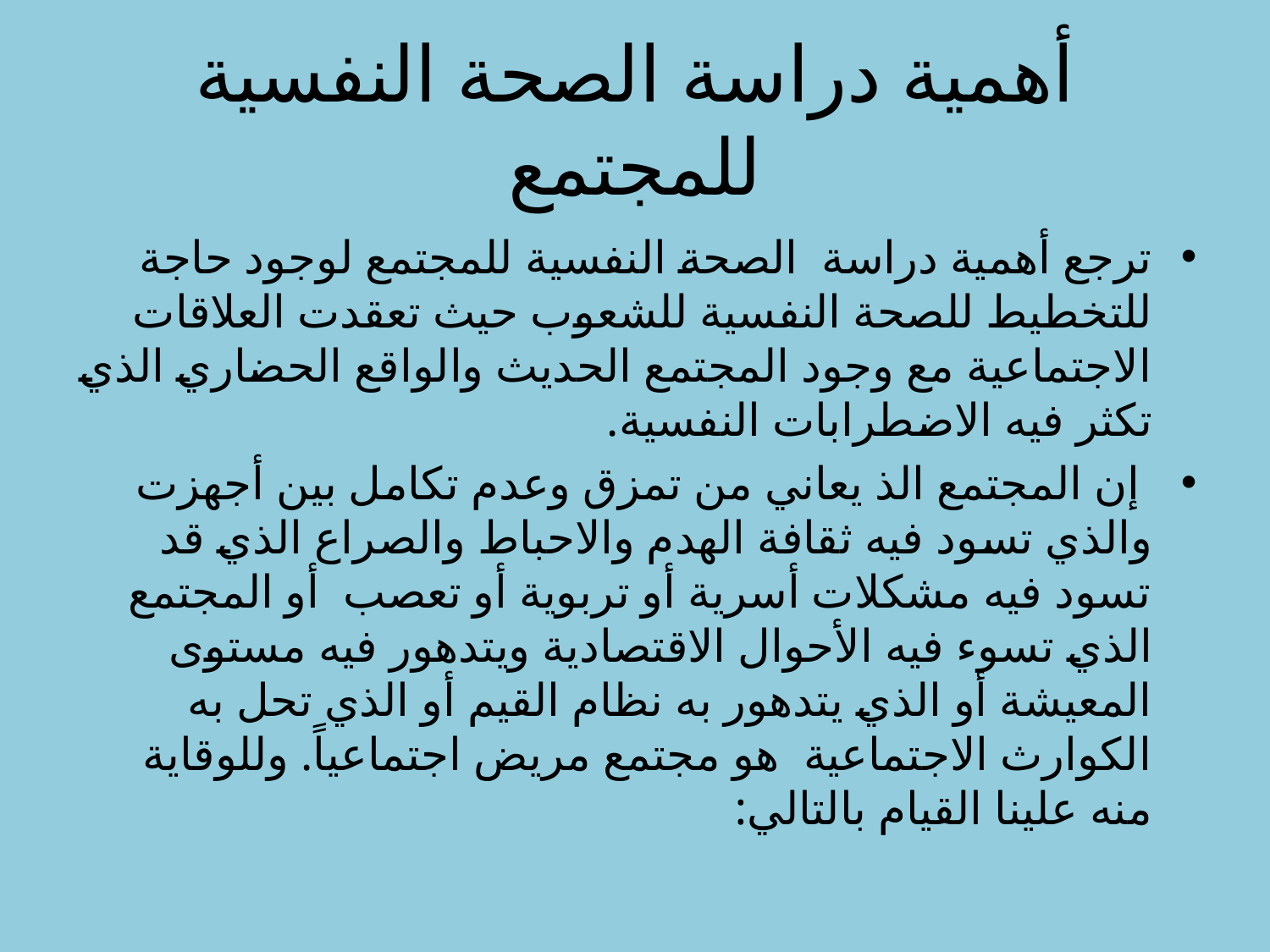

# أهمية دراسة الصحة النفسية للمجتمع
ترجع أهمية دراسة  الصحة النفسية للمجتمع لوجود حاجة للتخطيط للصحة النفسية للشعوب حيث تعقدت العلاقات الاجتماعية مع وجود المجتمع الحديث والواقع الحضاري الذي تكثر فيه الاضطرابات النفسية.
 إن المجتمع الذ يعاني من تمزق وعدم تكامل بين أجهزت والذي تسود فيه ثقافة الهدم والاحباط والصراع الذي قد تسود فيه مشكلات أسرية أو تربوية أو تعصب  أو المجتمع الذي تسوء فيه الأحوال الاقتصادية ويتدهور فيه مستوى المعيشة أو الذي يتدهور به نظام القيم أو الذي تحل به الكوارث الاجتماعية  هو مجتمع مريض اجتماعياً. وللوقاية منه علينا القيام بالتالي: